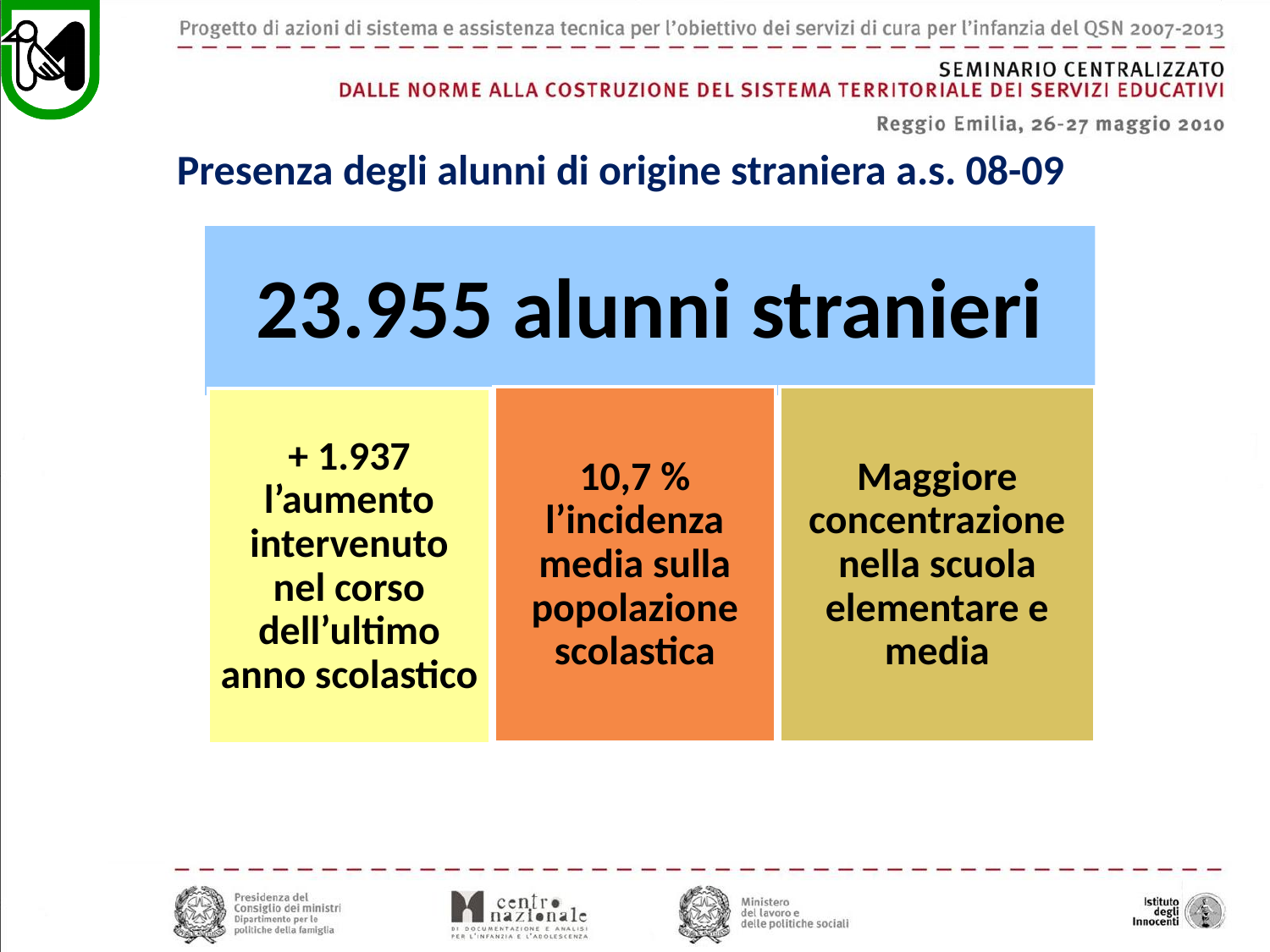

Presenza degli alunni di origine straniera a.s. 08-09

23.955 alunni stranieri

10,7 % l’incidenza media sulla popolazione scolastica

Maggiore concentrazione nella scuola elementare e media

+ 1.937 l’aumento intervenuto nel corso dell’ultimo anno scolastico